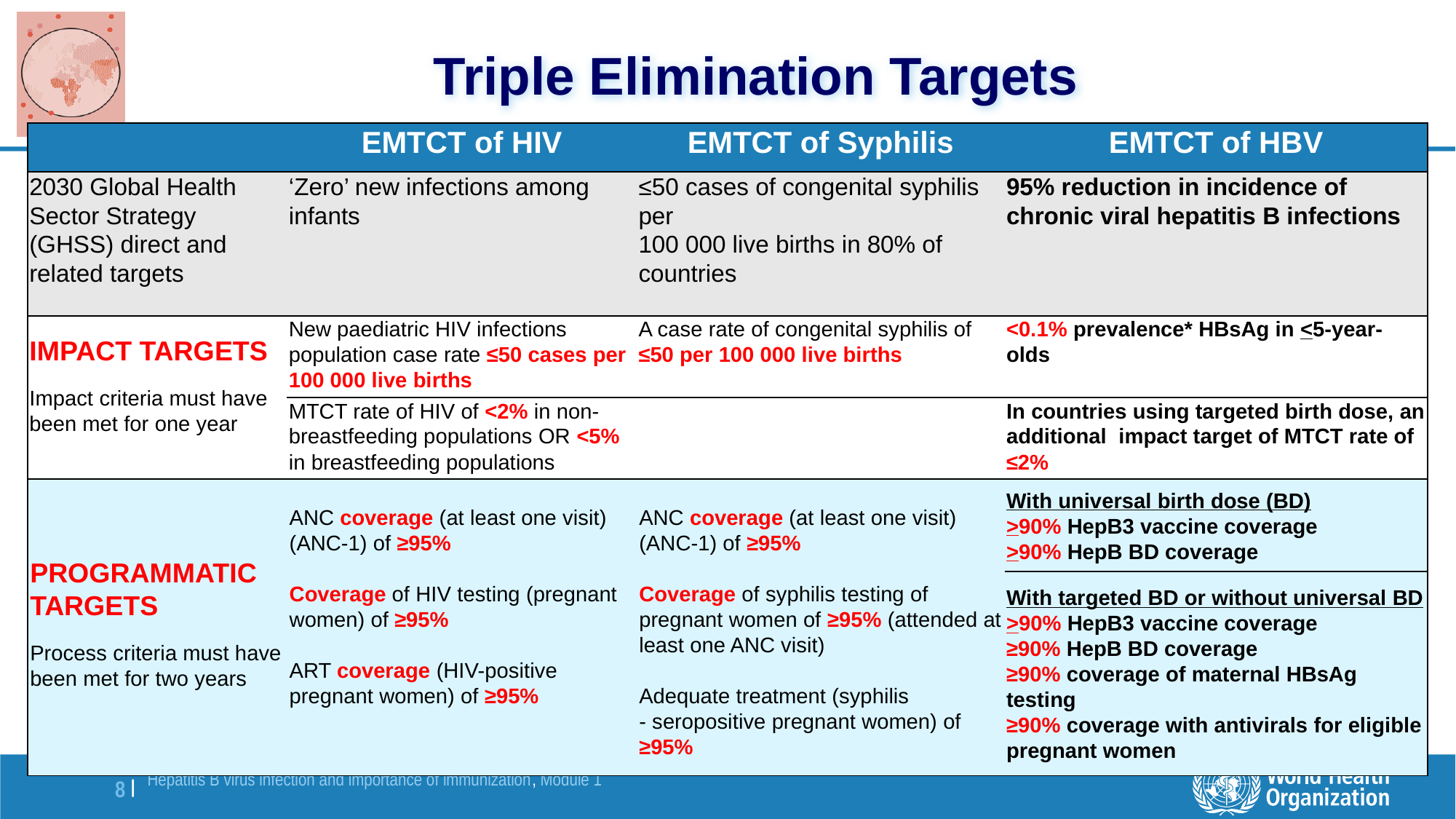

Triple Elimination Targets
|  | EMTCT of HIV | EMTCT of Syphilis | EMTCT of HBV |
| --- | --- | --- | --- |
| 2030 Global Health Sector Strategy (GHSS) direct and related targets | ‘Zero’ new infections among infants | ≤50 cases of congenital syphilis per 100 000 live births in 80% of countries | 95% reduction in incidence of chronic viral hepatitis B infections |
| IMPACT TARGETS Impact criteria must have been met for one year | New paediatric HIV infections population case rate ≤50 cases per 100 000 live births | A case rate of congenital syphilis of ≤50 per 100 000 live births | <0.1% prevalence\* HBsAg in <5-year-olds |
|  | MTCT rate of HIV of <2% in non-breastfeeding populations OR <5% in breastfeeding populations |  | In countries using targeted birth dose, an additional impact target of MTCT rate of ≤2% |
| PROGRAMMATIC TARGETS Process criteria must have been met for two years | ANC coverage (at least one visit) (ANC-1) of ≥95%   Coverage of HIV testing (pregnant women) of ≥95%   ART coverage (HIV-positive pregnant women) of ≥95% | ANC coverage (at least one visit) (ANC-1) of ≥95%   Coverage of syphilis testing of pregnant women of ≥95% (attended at least one ANC visit)   Adequate treatment (syphilis - seropositive pregnant women) of ≥95% | With universal birth dose (BD) >90% HepB3 vaccine coverage >90% HepB BD coverage |
|  |  |  | With targeted BD or without universal BD >90% HepB3 vaccine coverage ≥90% HepB BD coverage ≥90% coverage of maternal HBsAg testing ≥90% coverage with antivirals for eligible pregnant women |